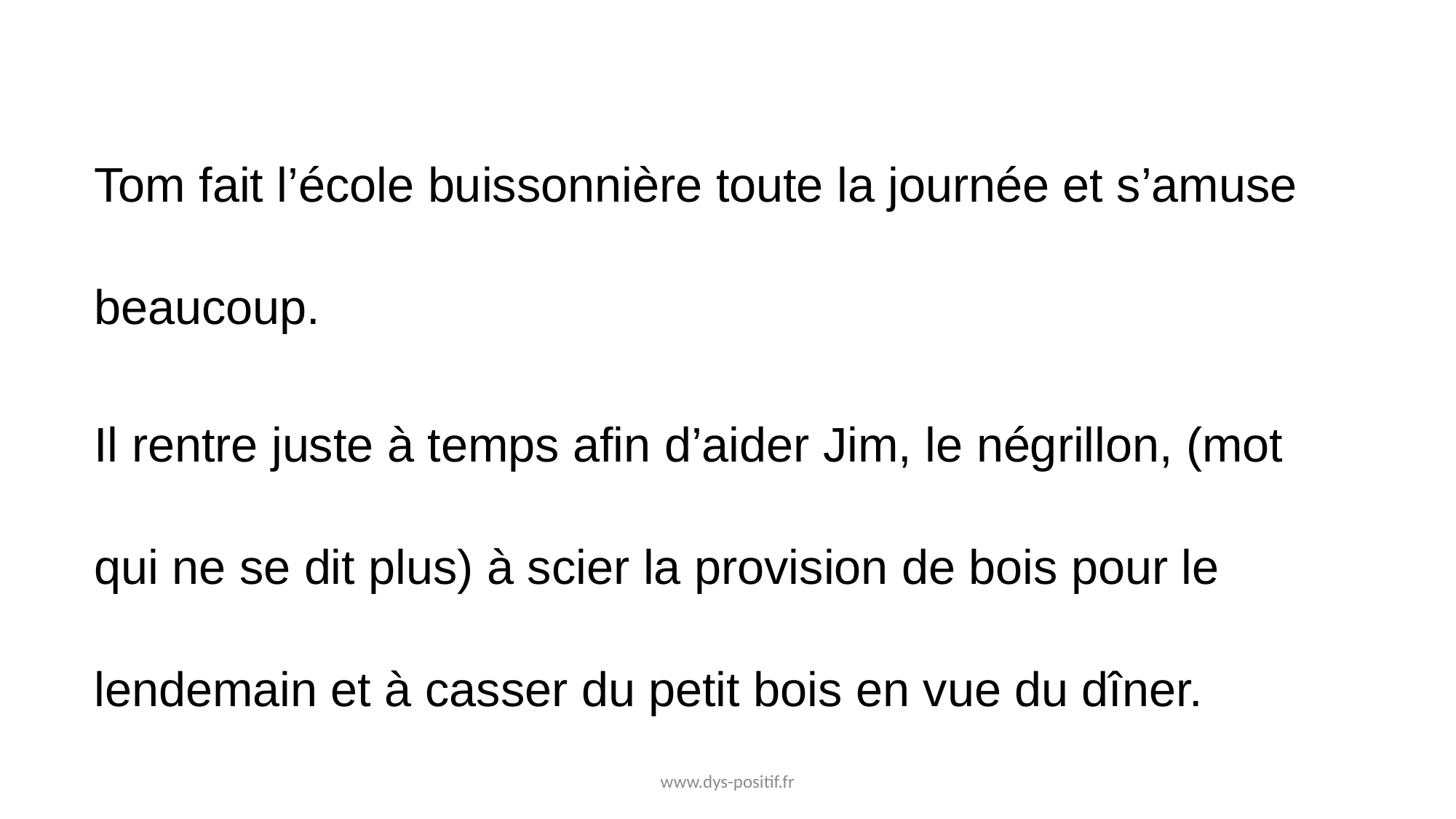

Tom fait l’école buissonnière toute la journée et s’amuse beaucoup.
Il rentre juste à temps afin d’aider Jim, le négrillon, (mot qui ne se dit plus) à scier la provision de bois pour le lendemain et à casser du petit bois en vue du dîner.
www.dys-positif.fr